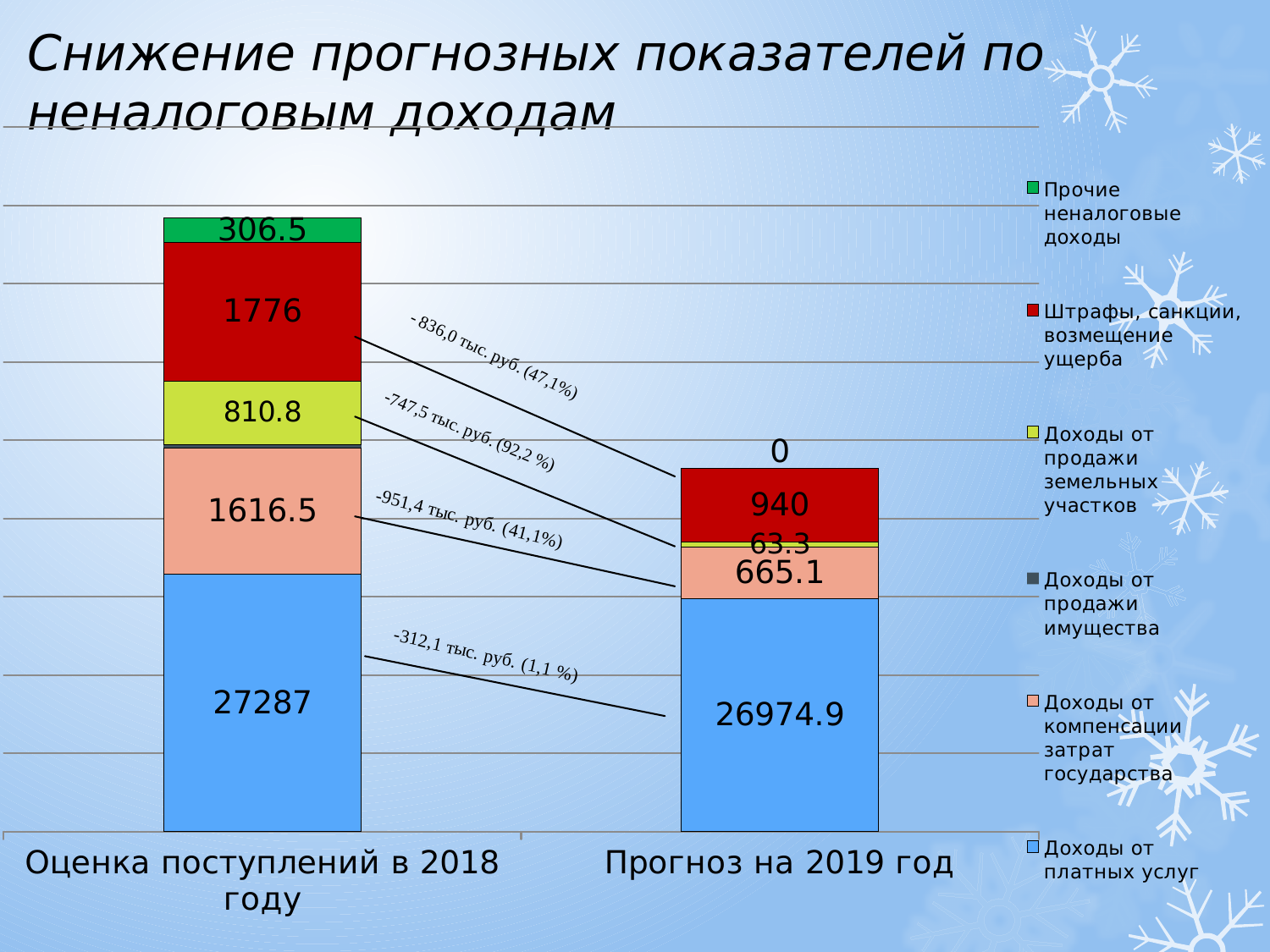

# Снижение прогнозных показателей по неналоговым доходам

### Chart

| Category | Доходы от платных услуг | Доходы от компенсации затрат государства | Доходы от продажи имущества | Доходы от продажи земельных участков | Штрафы, санкции, возмещение ущерба | Прочие неналоговые доходы |
|---|---|---|---|---|---|---|
| Оценка поступлений в 2018 году | 27287.0 | 1616.5 | 38.6 | 810.8 | 1776.0 | 306.5 |
| Прогноз на 2019 год | 26974.9 | 665.1 | 0.0 | 63.3 | 940.0 | 0.0 |